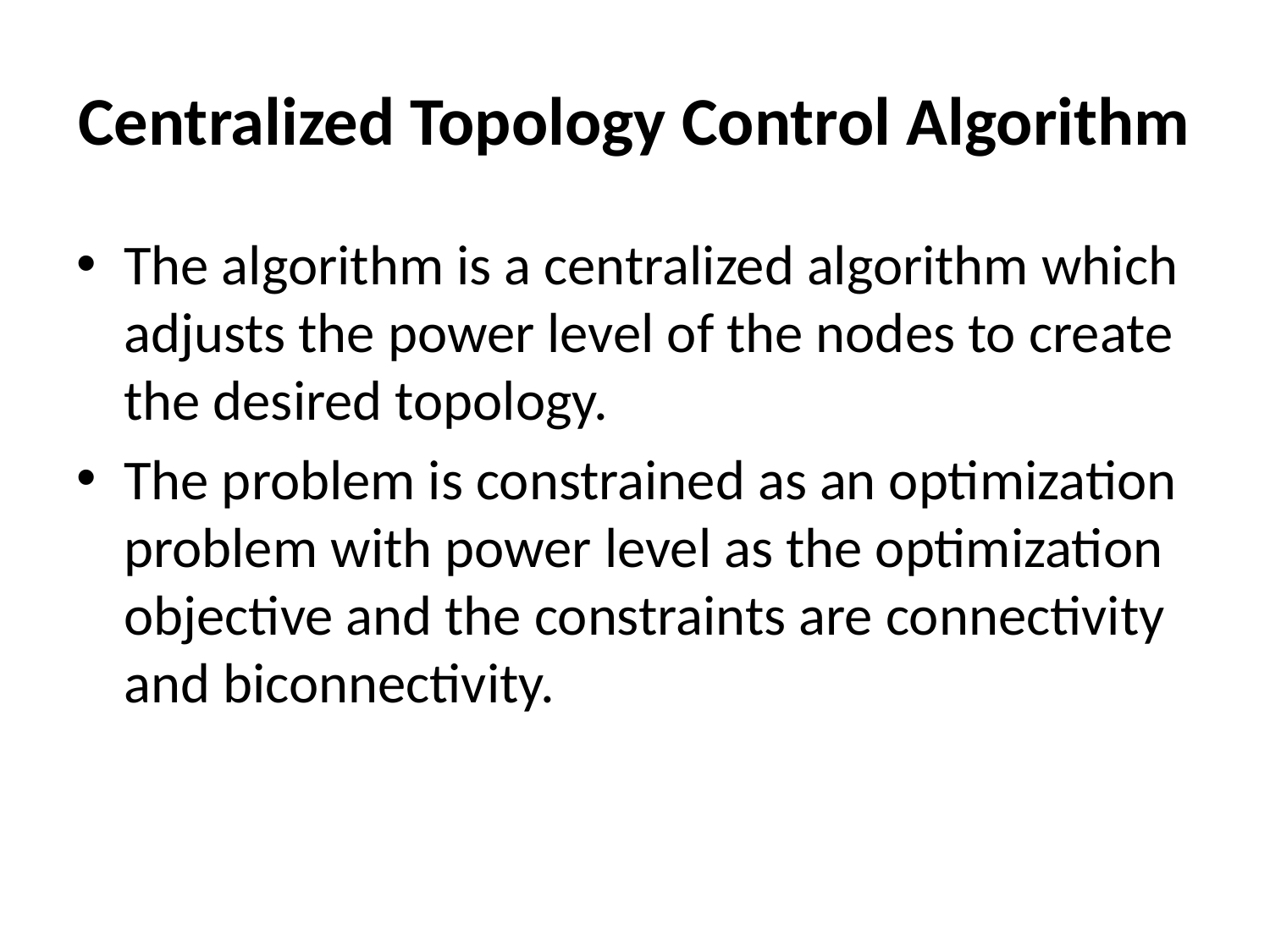

# Centralized Topology Control Algorithm
The algorithm is a centralized algorithm which adjusts the power level of the nodes to create the desired topology.
The problem is constrained as an optimization problem with power level as the optimization objective and the constraints are connectivity and biconnectivity.